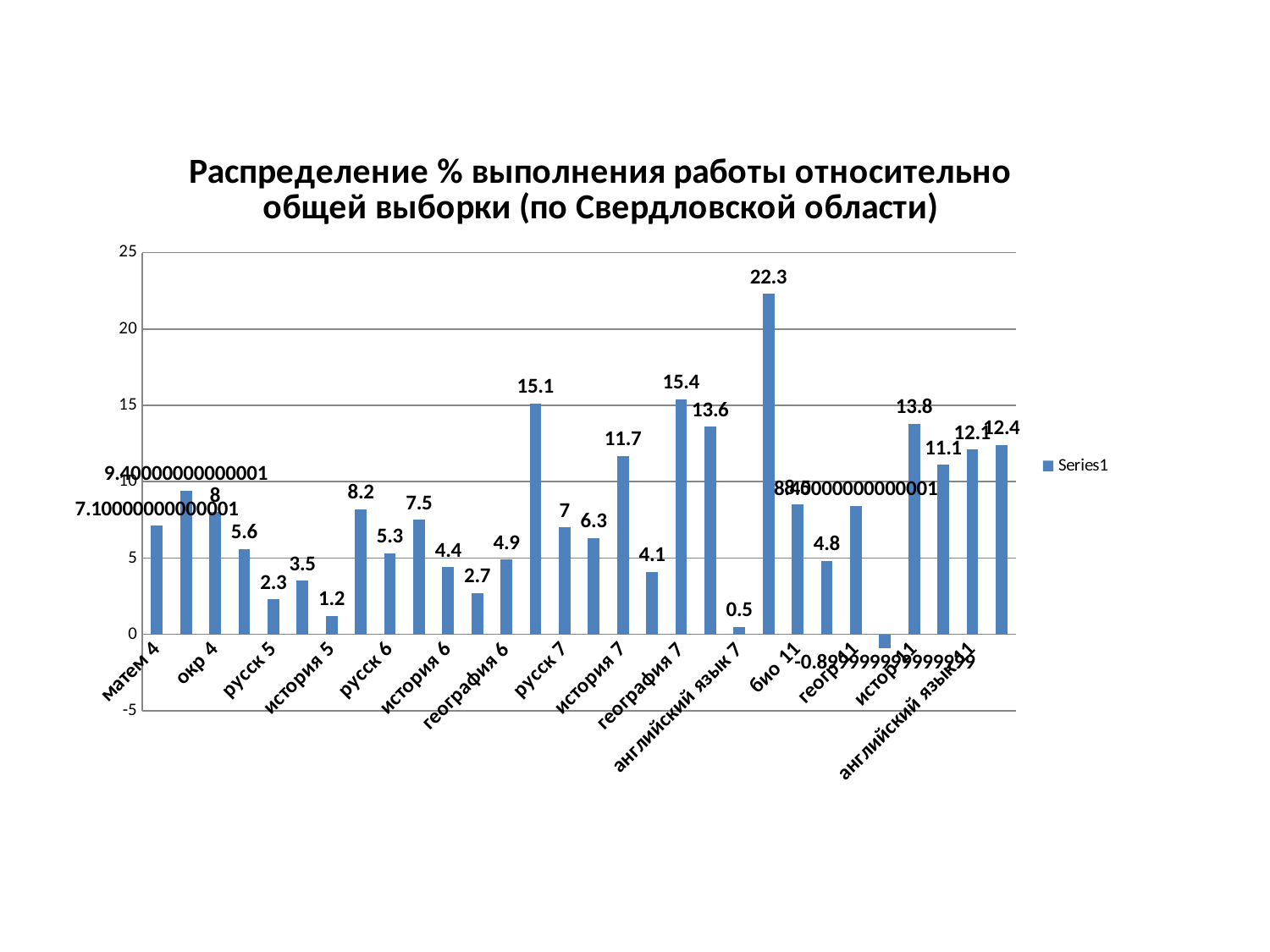

### Chart: Распределение % выполнения работы относительно общей выборки (по Свердловской области)

| Category |  |
|---|---|
| матем 4 | 7.1000000000000085 |
| русск 4 | 9.400000000000006 |
| окр 4 | 8.0 |
| матем 5 | 5.6000000000000005 |
| русск 5 | 2.299999999999997 |
| биология 5 | 3.5 |
| история 5 | 1.1999999999999953 |
| матем 6 | 8.2 |
| русск 6 | 5.300000000000004 |
| биология 6 | 7.5 |
| история 6 | 4.399999999999999 |
| обществознание 6 | 2.6999999999999957 |
| география 6 | 4.899999999999999 |
| матем 7 | 15.100000000000001 |
| русск 7 | 7.0 |
| биология 7 | 6.300000000000004 |
| история 7 | 11.700000000000003 |
| обществознание 7 | 4.1000000000000005 |
| география 7 | 15.400000000000002 |
| физика 7 | 13.600000000000001 |
| английский язык 7 | 0.5 |
| немецкий язык 7 | 22.29999999999999 |
| био 11 | 8.5 |
| физика 11 | 4.799999999999997 |
| геогр 11 | 8.400000000000006 |
| геогр 10 | -0.8999999999999987 |
| истор 11 | 13.8 |
| химия 11 | 11.100000000000001 |
| английский язык 11 | 12.099999999999998 |
| немецкий язык 11 | 12.400000000000002 |